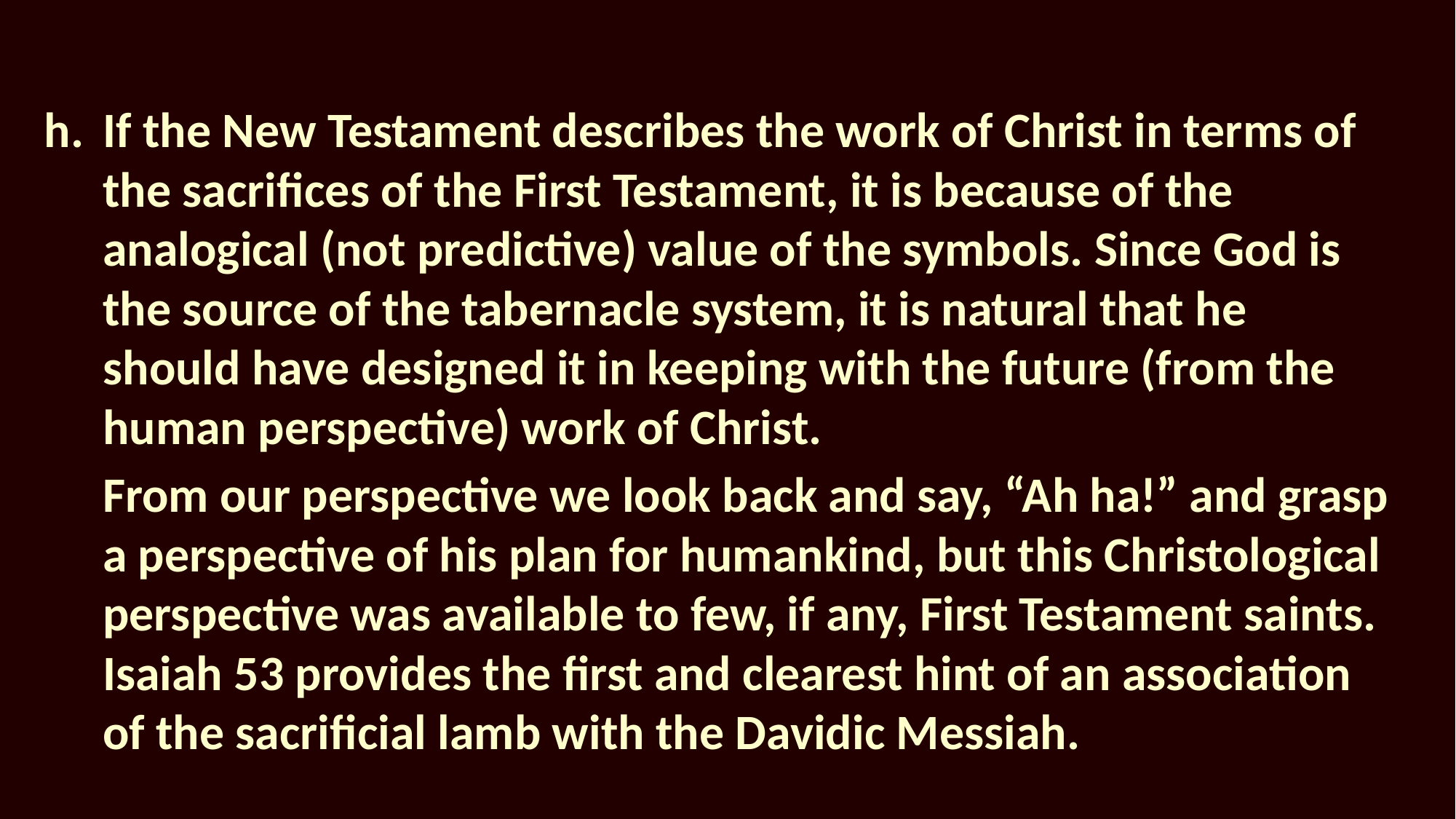

If the New Testament describes the work of Christ in terms of the sacrifices of the First Testament, it is because of the analogical (not predictive) value of the symbols. Since God is the source of the tabernacle system, it is natural that he should have designed it in keeping with the future (from the human perspective) work of Christ.
From our perspective we look back and say, “Ah ha!” and grasp a perspective of his plan for humankind, but this Christological perspective was available to few, if any, First Testament saints. Isaiah 53 provides the first and clearest hint of an association of the sacrificial lamb with the Davidic Messiah.